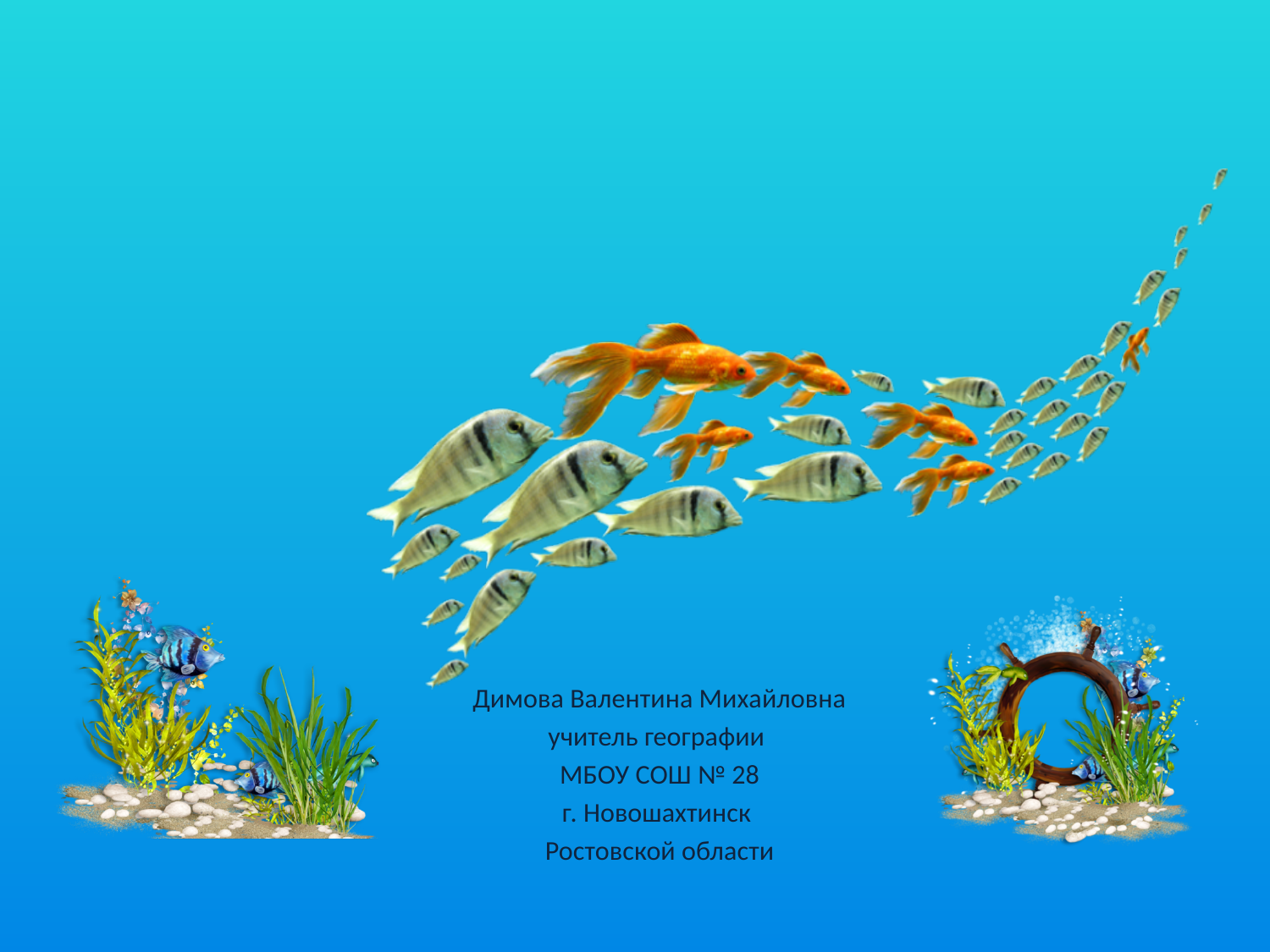

#
Димова Валентина Михайловна
учитель географии
МБОУ СОШ № 28
г. Новошахтинск
Ростовской области